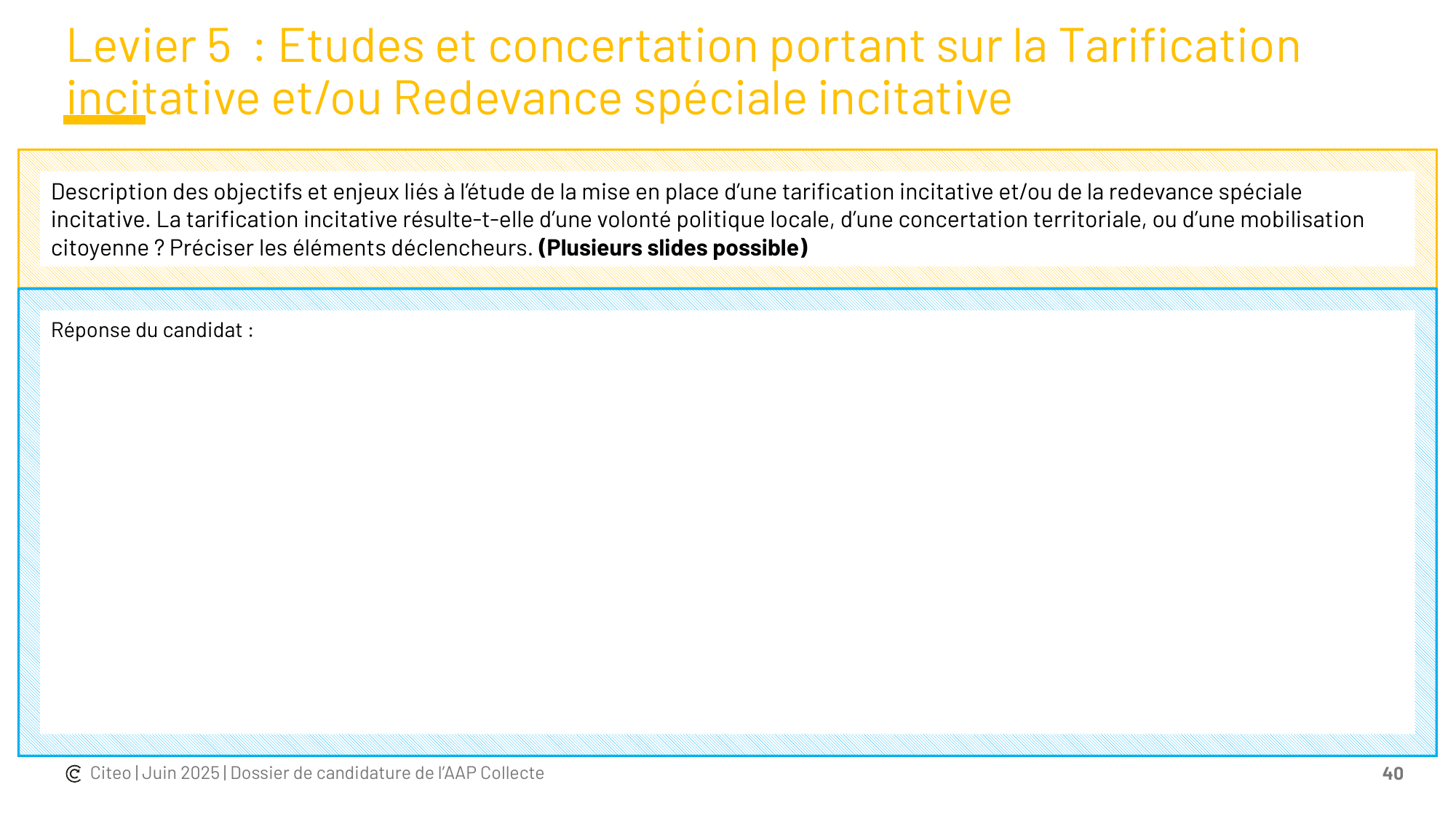

# Levier 5  : Etudes et concertation portant sur la Tarification   incitative et/ou Redevance spéciale incitative

Description des objectifs et enjeux liés à l’étude de la mise en place d’une tarification incitative et/ou de la redevance spéciale incitative. La tarification incitative résulte-t-elle d’une volonté politique locale, d’une concertation territoriale, ou d’une mobilisation citoyenne ? Préciser les éléments déclencheurs. (Plusieurs slides possible)

Réponse du candidat :

Citeo | Juin 2025 | Dossier de candidature de l’AAP Collecte
40